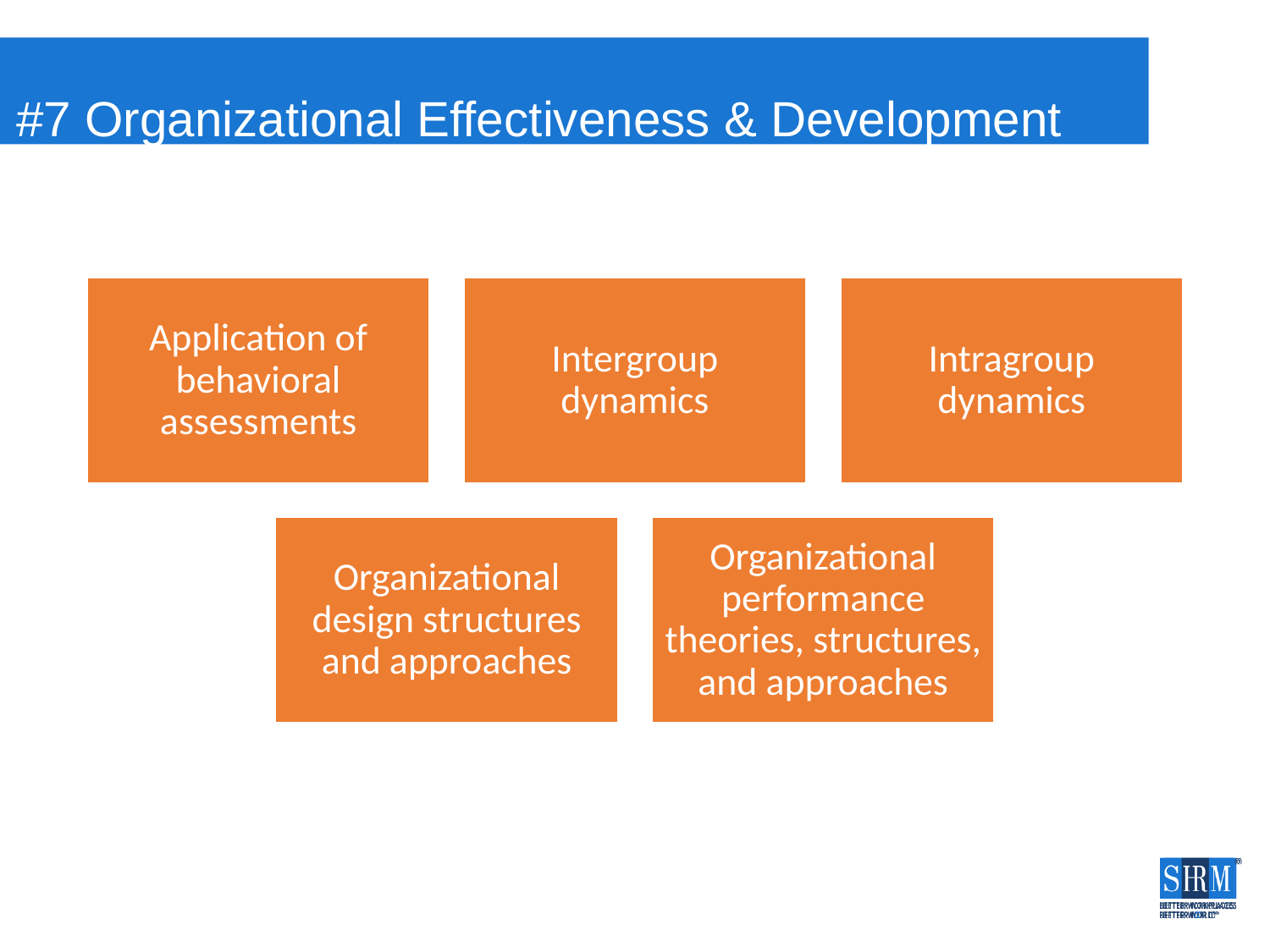

# #7 Organizational Effectiveness & Development
Application of behavioral assessments
Intergroup dynamics
Intragroup dynamics
Organizational design structures and approaches
Organizational performance theories, structures, and approaches